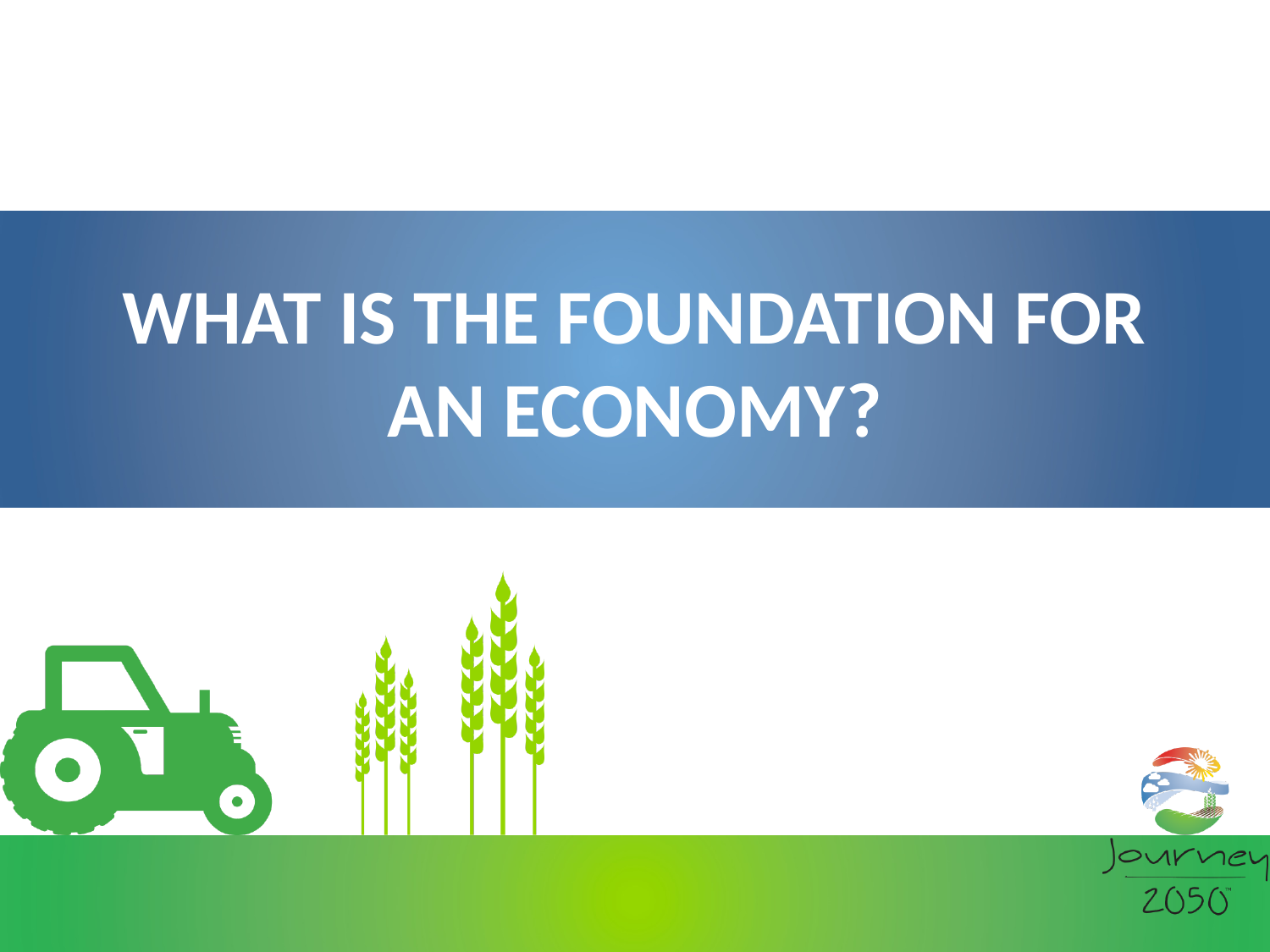

# What is the foundation for an economy?